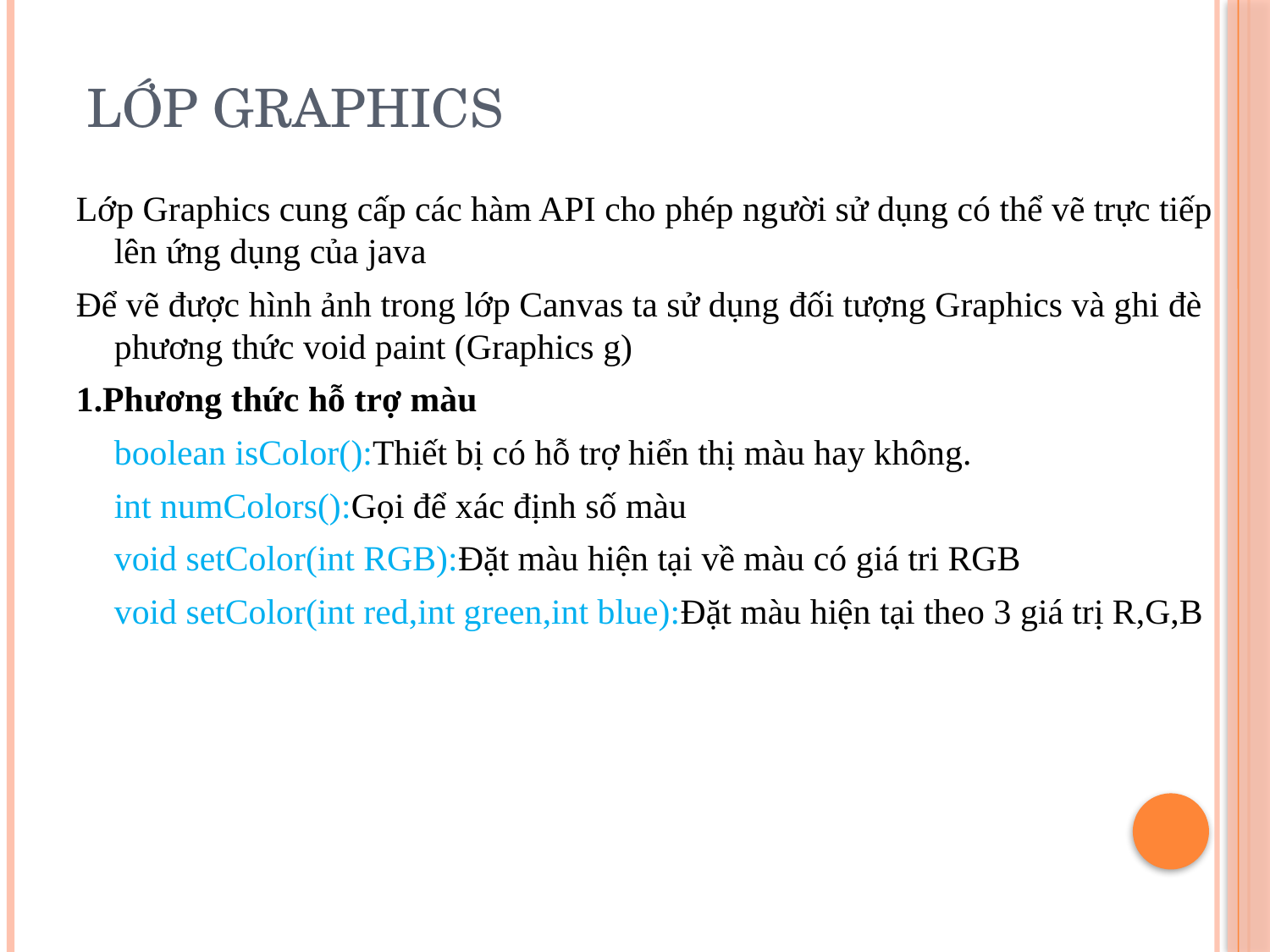

# Lớp graphics
Lớp Graphics cung cấp các hàm API cho phép người sử dụng có thể vẽ trực tiếp lên ứng dụng của java
Để vẽ được hình ảnh trong lớp Canvas ta sử dụng đối tượng Graphics và ghi đè phương thức void paint (Graphics g)
1.Phương thức hỗ trợ màu
	boolean isColor():Thiết bị có hỗ trợ hiển thị màu hay không.
	int numColors():Gọi để xác định số màu
	void setColor(int RGB):Đặt màu hiện tại về màu có giá tri RGB
	void setColor(int red,int green,int blue):Đặt màu hiện tại theo 3 giá trị R,G,B